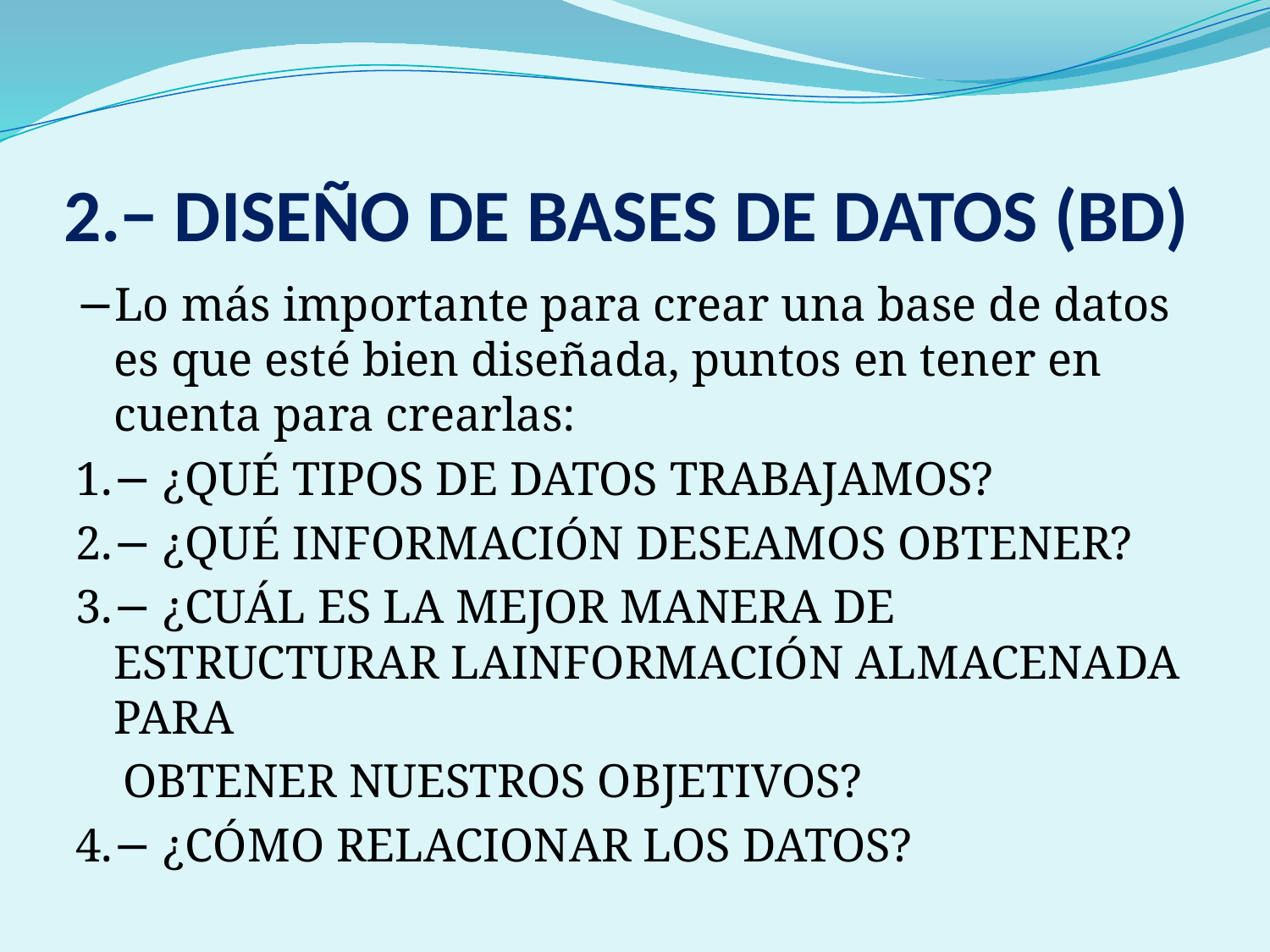

# 2.− DISEÑO DE BASES DE DATOS (BD)
−Lo más importante para crear una base de datos es que esté bien diseñada, puntos en tener en cuenta para crearlas:
1.− ¿QUÉ TIPOS DE DATOS TRABAJAMOS?
2.− ¿QUÉ INFORMACIÓN DESEAMOS OBTENER?
3.− ¿CUÁL ES LA MEJOR MANERA DE ESTRUCTURAR LAINFORMACIÓN ALMACENADA PARA
    OBTENER NUESTROS OBJETIVOS?
4.− ¿CÓMO RELACIONAR LOS DATOS?